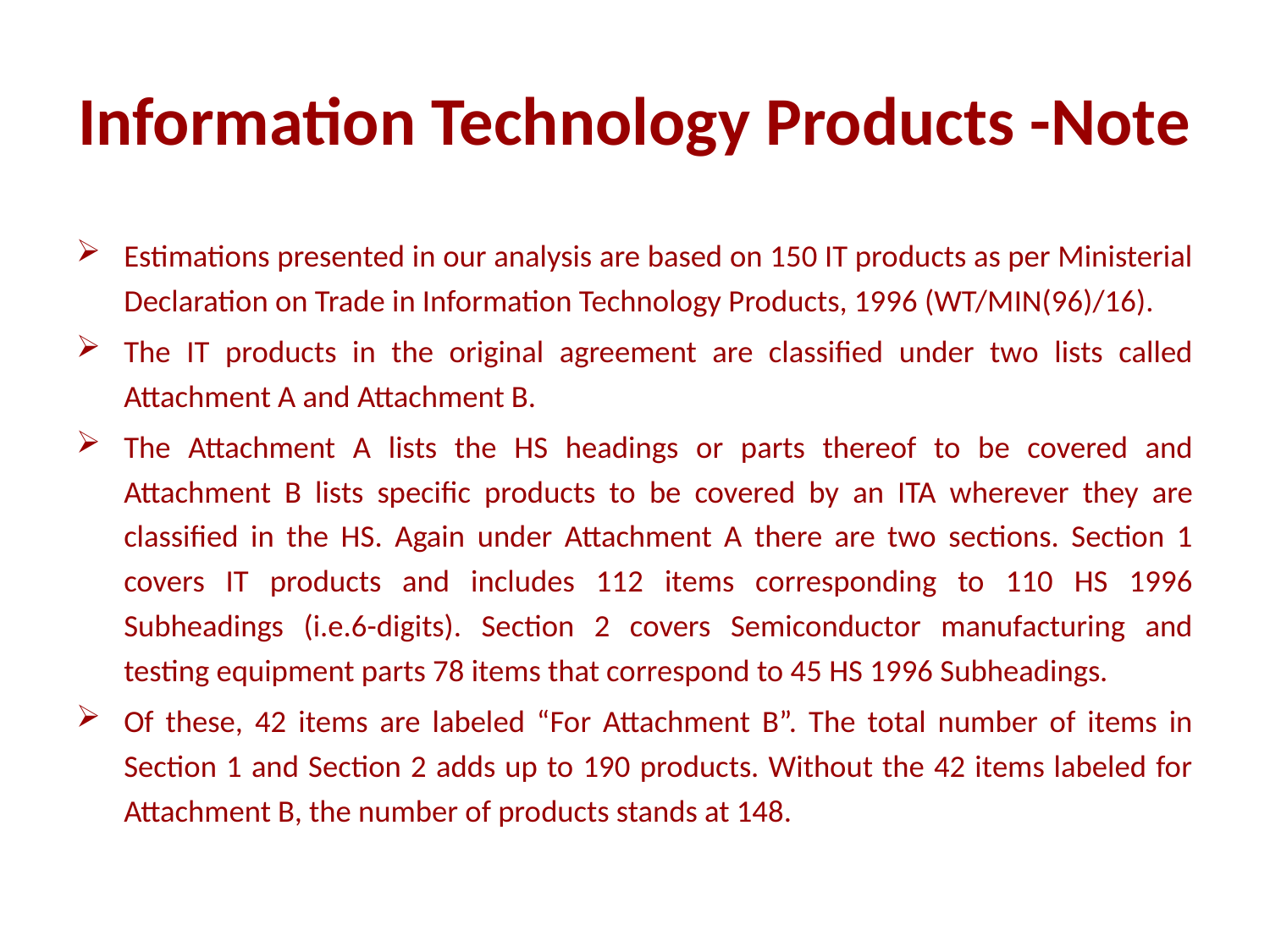

# Information Technology Products -Note
Estimations presented in our analysis are based on 150 IT products as per Ministerial Declaration on Trade in Information Technology Products, 1996 (WT/MIN(96)/16).
The IT products in the original agreement are classified under two lists called Attachment A and Attachment B.
The Attachment A lists the HS headings or parts thereof to be covered and Attachment B lists specific products to be covered by an ITA wherever they are classified in the HS. Again under Attachment A there are two sections. Section 1 covers IT products and includes 112 items corresponding to 110 HS 1996 Subheadings (i.e.6-digits). Section 2 covers Semiconductor manufacturing and testing equipment parts 78 items that correspond to 45 HS 1996 Subheadings.
Of these, 42 items are labeled “For Attachment B”. The total number of items in Section 1 and Section 2 adds up to 190 products. Without the 42 items labeled for Attachment B, the number of products stands at 148.